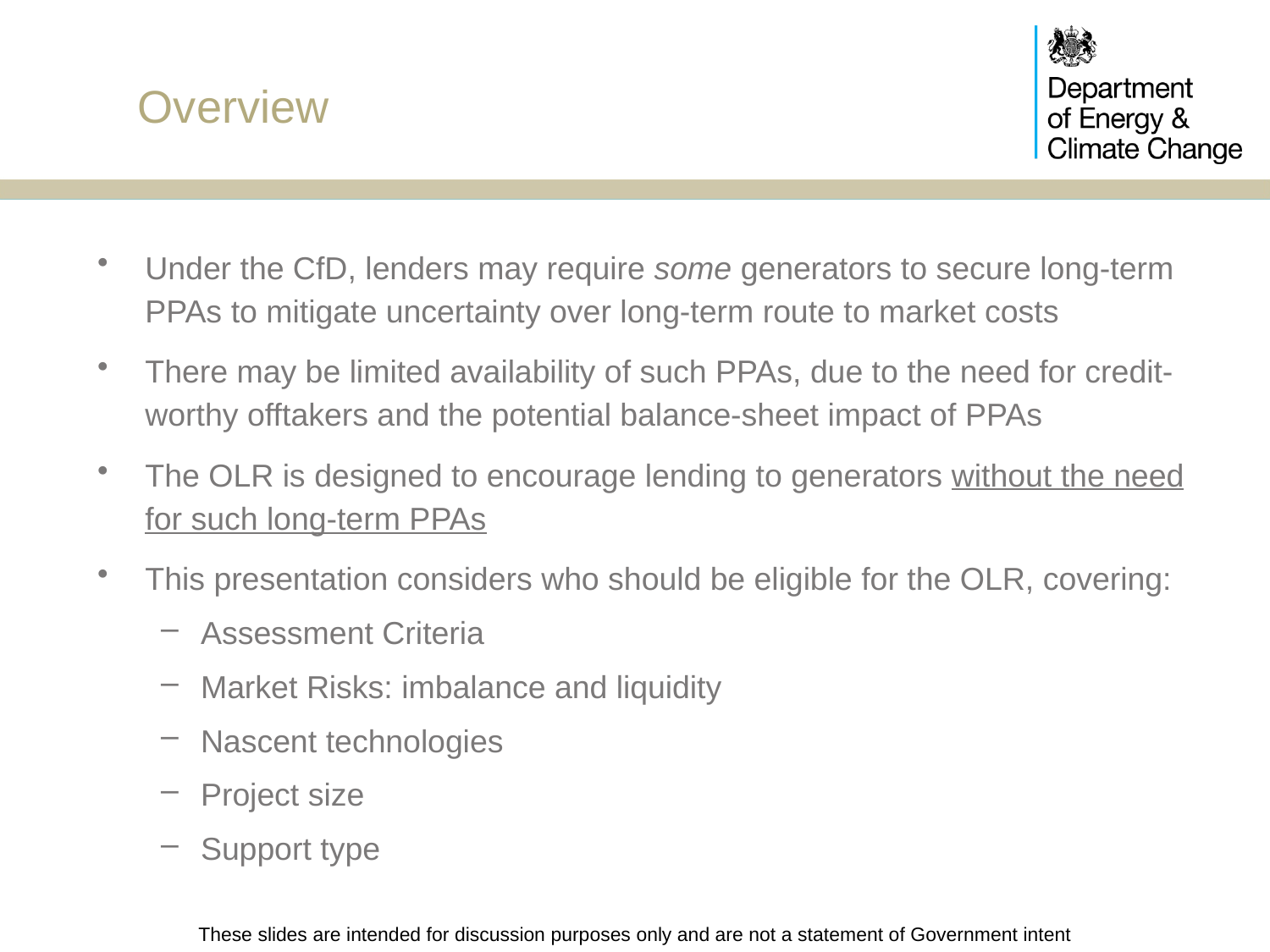

# Overview
Under the CfD, lenders may require some generators to secure long-term PPAs to mitigate uncertainty over long-term route to market costs
There may be limited availability of such PPAs, due to the need for credit-worthy offtakers and the potential balance-sheet impact of PPAs
The OLR is designed to encourage lending to generators without the need for such long-term PPAs
This presentation considers who should be eligible for the OLR, covering:
Assessment Criteria
Market Risks: imbalance and liquidity
Nascent technologies
Project size
Support type
These slides are intended for discussion purposes only and are not a statement of Government intent